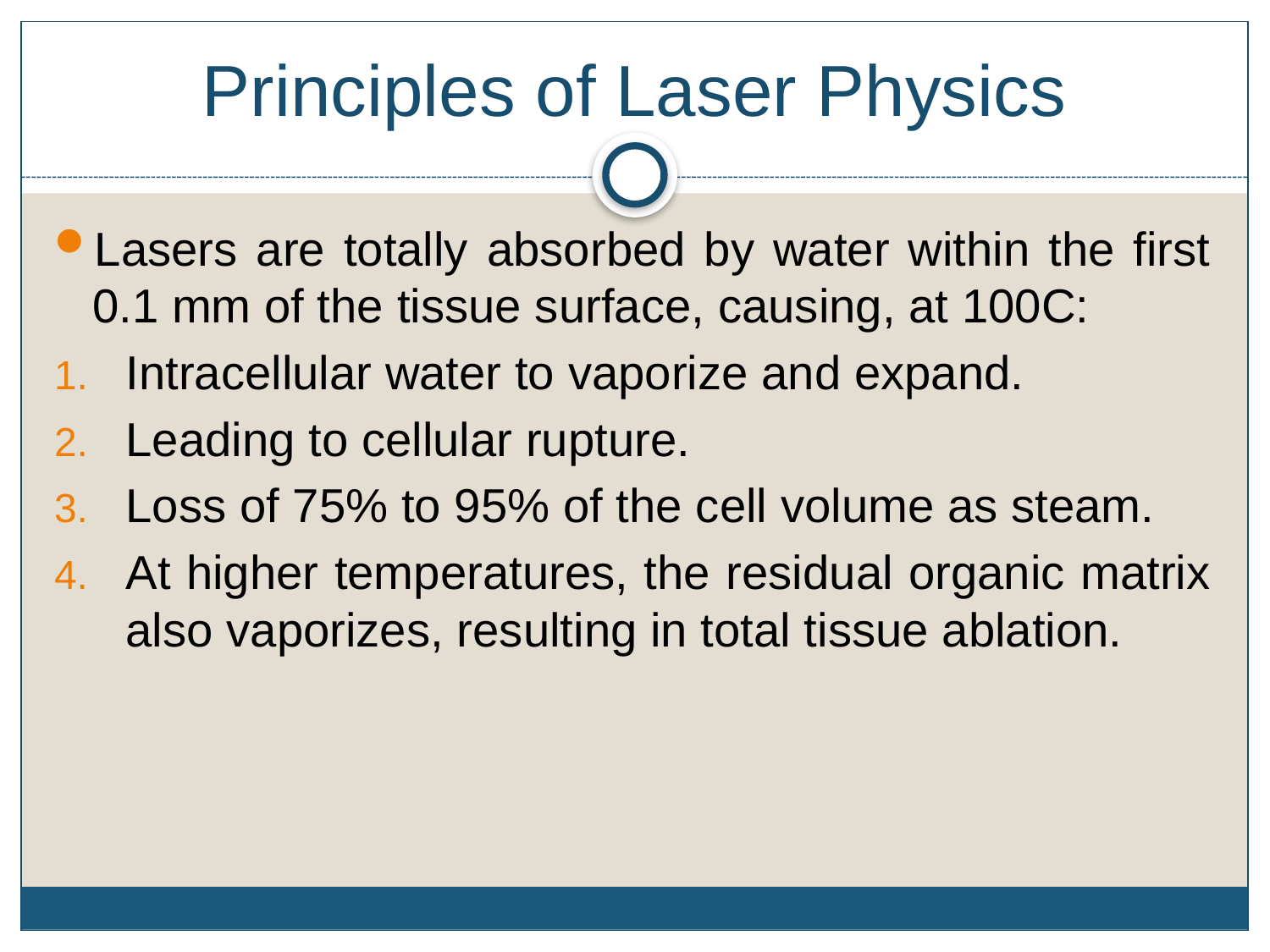

# Principles of Laser Physics
Lasers are totally absorbed by water within the first 0.1 mm of the tissue surface, causing, at 100C:
Intracellular water to vaporize and expand.
Leading to cellular rupture.
Loss of 75% to 95% of the cell volume as steam.
At higher temperatures, the residual organic matrix also vaporizes, resulting in total tissue ablation.